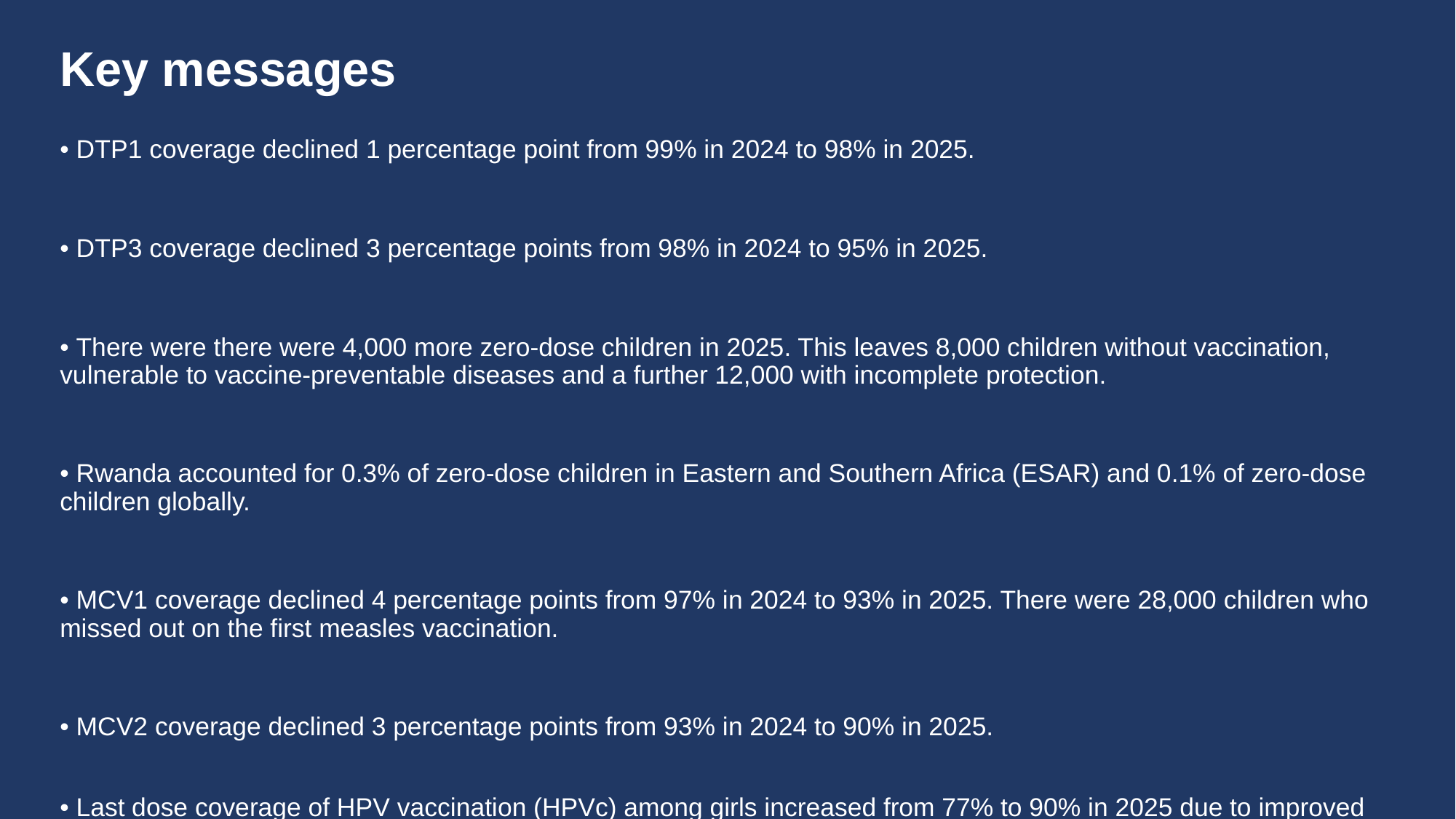

# Key messages
• DTP1 coverage declined 1 percentage point from 99% in 2024 to 98% in 2025.

• DTP3 coverage declined 3 percentage points from 98% in 2024 to 95% in 2025.

• There were there were 4,000 more zero-dose children in 2025. This leaves 8,000 children without vaccination, vulnerable to vaccine-preventable diseases and a further 12,000 with incomplete protection.

• Rwanda accounted for 0.3% of zero-dose children in Eastern and Southern Africa (ESAR) and 0.1% of zero-dose children globally.

• MCV1 coverage declined 4 percentage points from 97% in 2024 to 93% in 2025. There were 28,000 children who missed out on the first measles vaccination.

• MCV2 coverage declined 3 percentage points from 93% in 2024 to 90% in 2025.

• Last dose coverage of HPV vaccination (HPVc) among girls increased from 77% to 90% in 2025 due to improved programme performance.